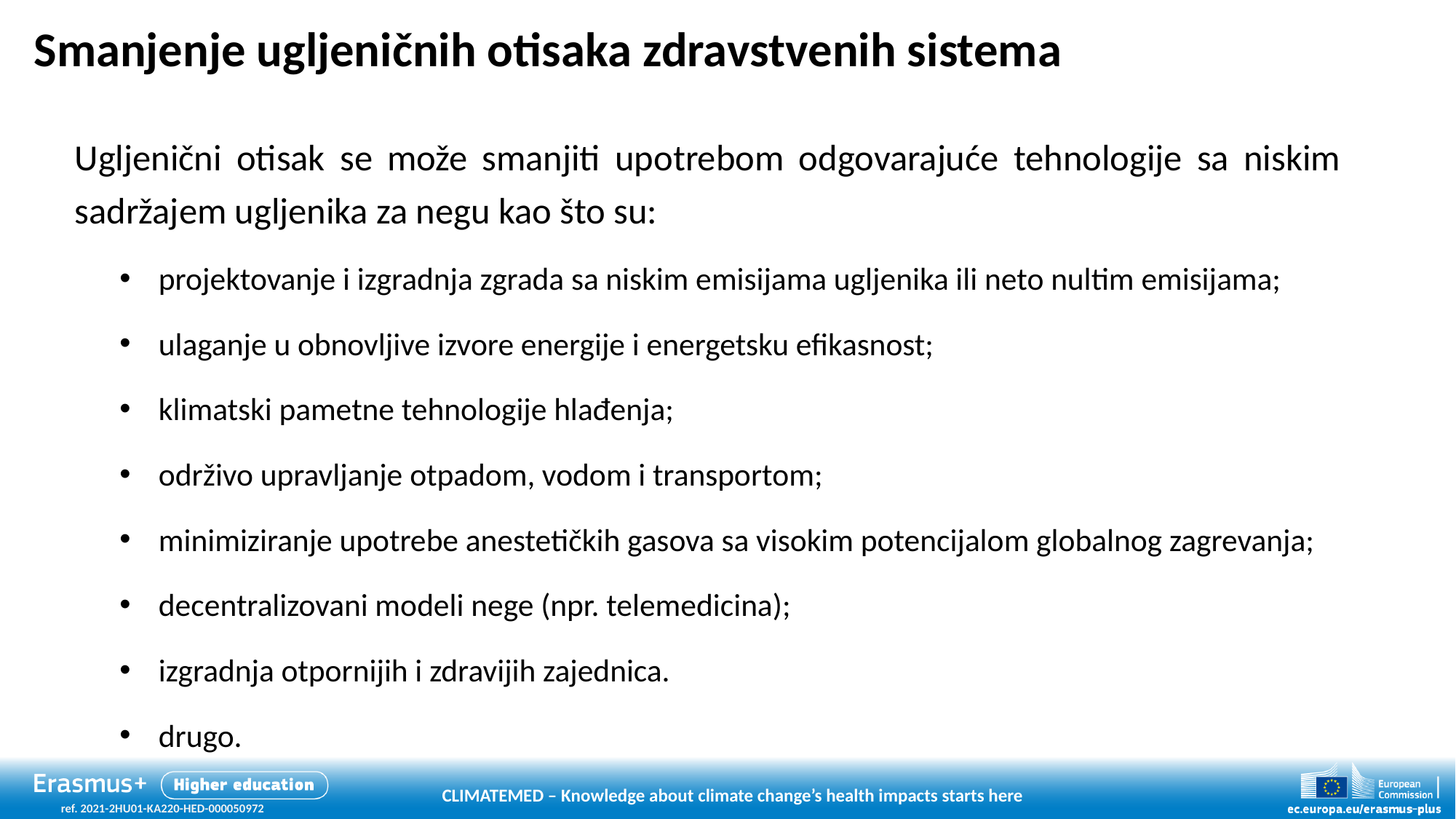

# Smanjenje ugljeničnih otisaka zdravstvenih sistema
Ugljenični otisak se može smanjiti upotrebom odgovarajuće tehnologije sa niskim sadržajem ugljenika za negu kao što su:
projektovanje i izgradnja zgrada sa niskim emisijama ugljenika ili neto nultim emisijama;
ulaganje u obnovljive izvore energije i energetsku efikasnost;
klimatski pametne tehnologije hlađenja;
održivo upravljanje otpadom, vodom i transportom;
minimiziranje upotrebe anestetičkih gasova sa visokim potencijalom globalnog zagrevanja;
decentralizovani modeli nege (npr. telemedicina);
izgradnja otpornijih i zdravijih zajednica.
drugo.